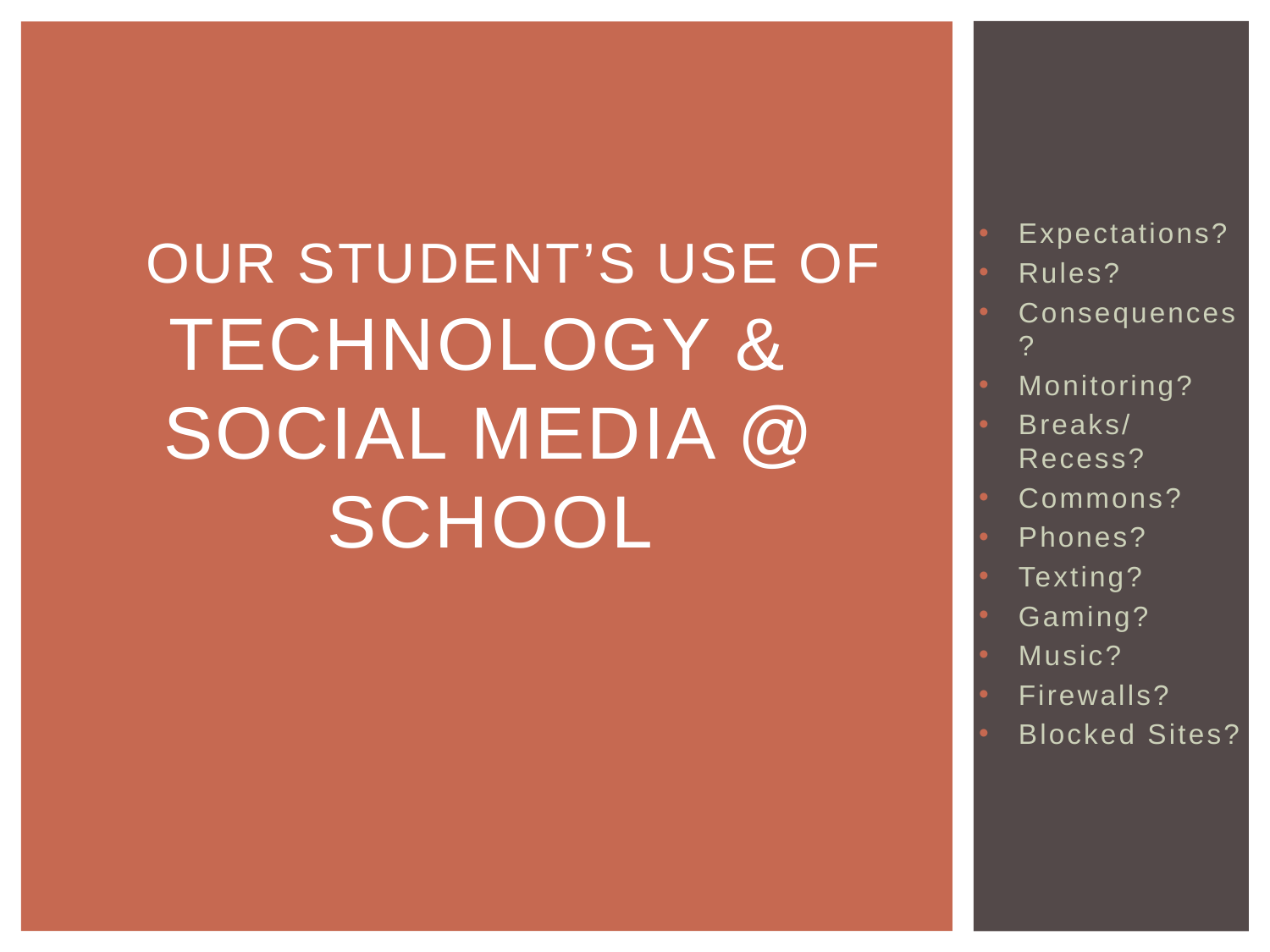

Our student’s use of
Expectations?
Rules?
Consequences?
Monitoring?
Breaks/Recess?
Commons?
Phones?
Texting?
Gaming?
Music?
Firewalls?
Blocked Sites?

# Technology & Social Media @ School